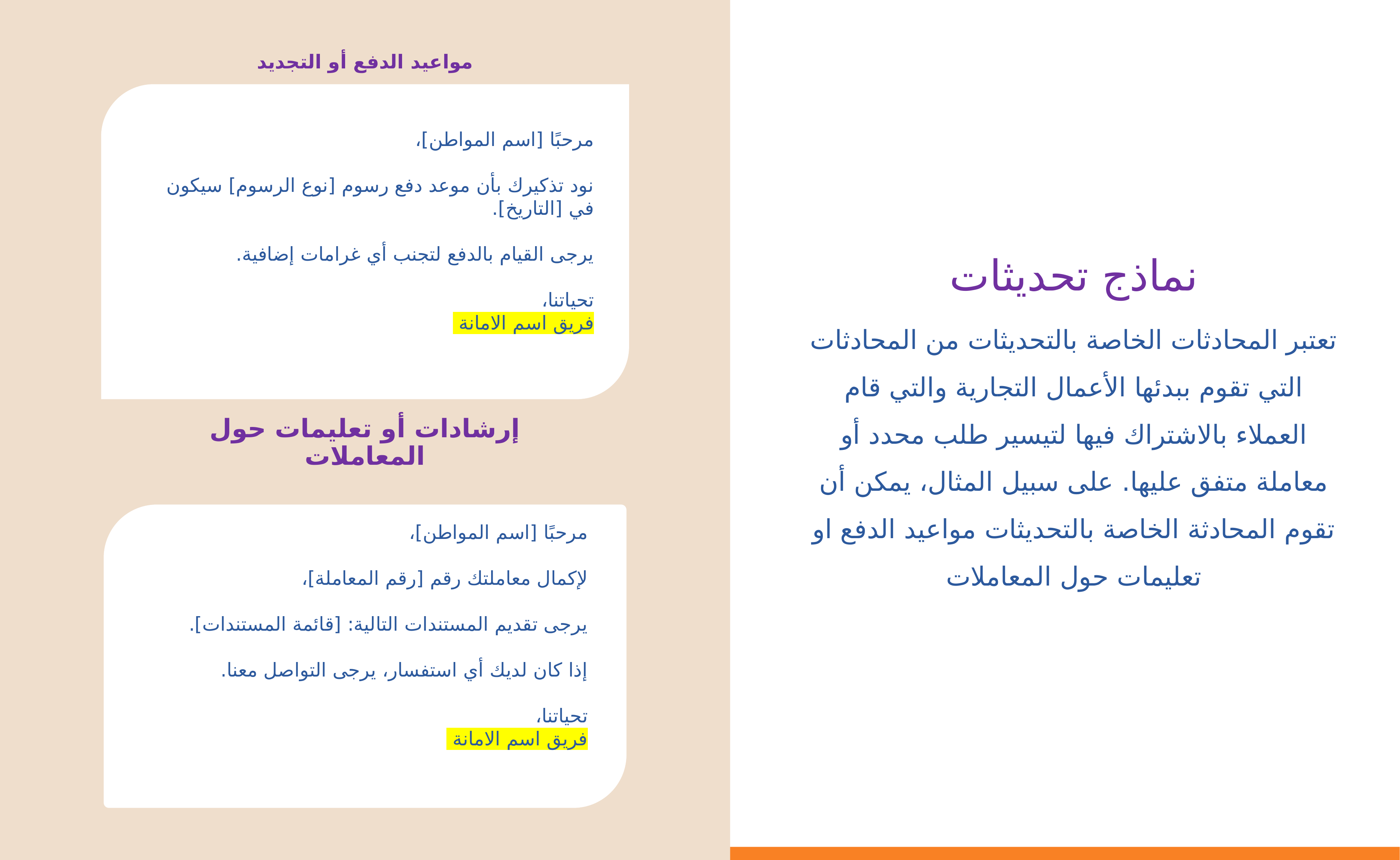

مواعيد الدفع أو التجديد

مرحبًا [اسم المواطن]،

نود تذكيرك بأن موعد دفع رسوم [نوع الرسوم] سيكون في [التاريخ].

يرجى القيام بالدفع لتجنب أي غرامات إضافية.

تحياتنا،
فريق اسم الامانة

نماذج تحديثات
تعتبر المحادثات الخاصة بالتحديثات من المحادثات التي تقوم ببدئها الأعمال التجارية والتي قام العملاء بالاشتراك فيها لتيسير طلب محدد أو معاملة متفق عليها. على سبيل المثال، يمكن أن تقوم المحادثة الخاصة بالتحديثات مواعيد الدفع او تعليمات حول المعاملات
إرشادات أو تعليمات حول المعاملات

مرحبًا [اسم المواطن]،

لإكمال معاملتك رقم [رقم المعاملة]،

يرجى تقديم المستندات التالية: [قائمة المستندات].

إذا كان لديك أي استفسار، يرجى التواصل معنا.

تحياتنا،
فريق اسم الامانة